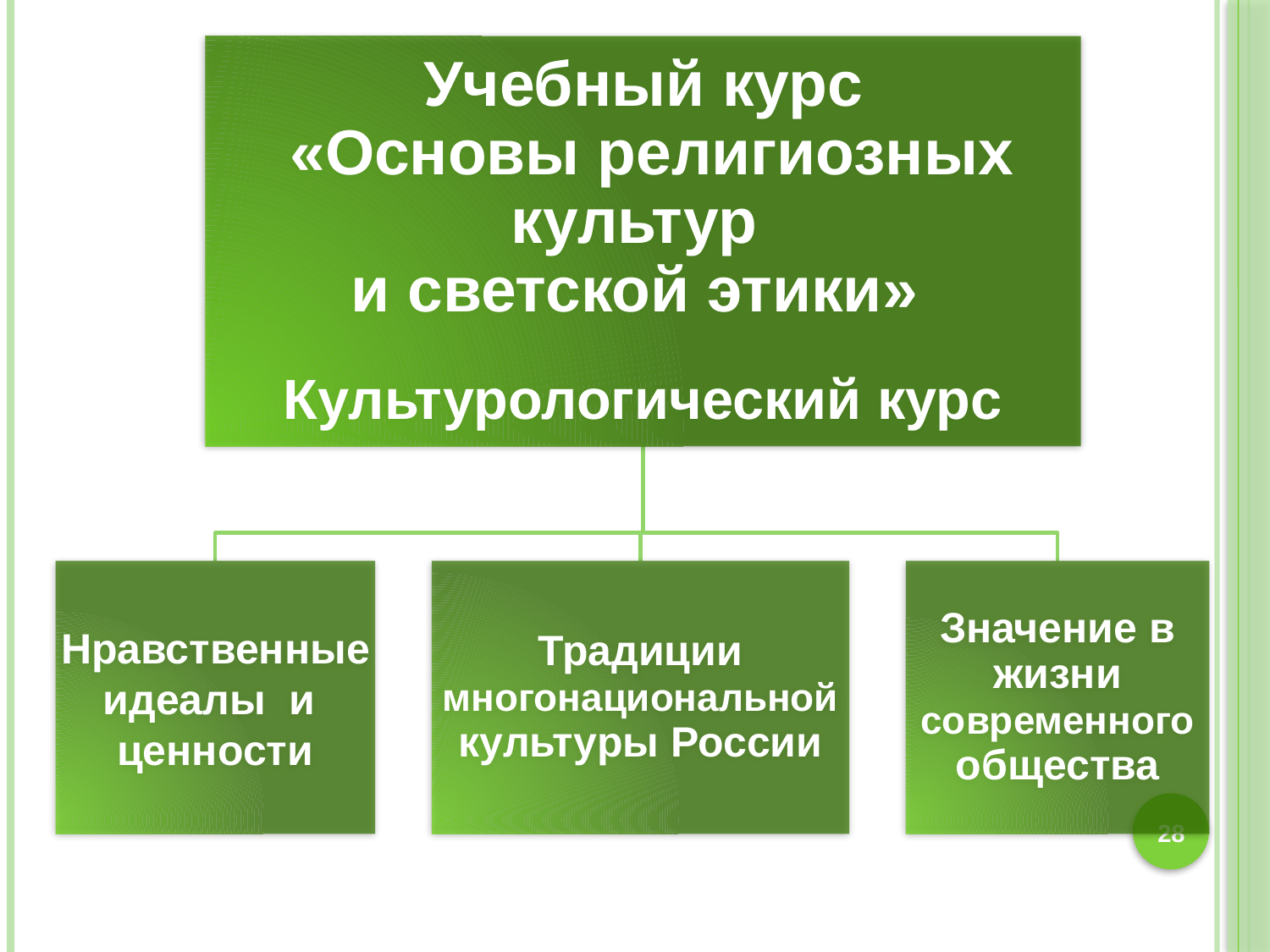

Учебный курс
 «Основы религиозных культур
и светской этики»

Культурологический курс
Нравственные идеалы  и
ценности
Традиции многонациональной культуры России
Значение в жизни современного общества
28